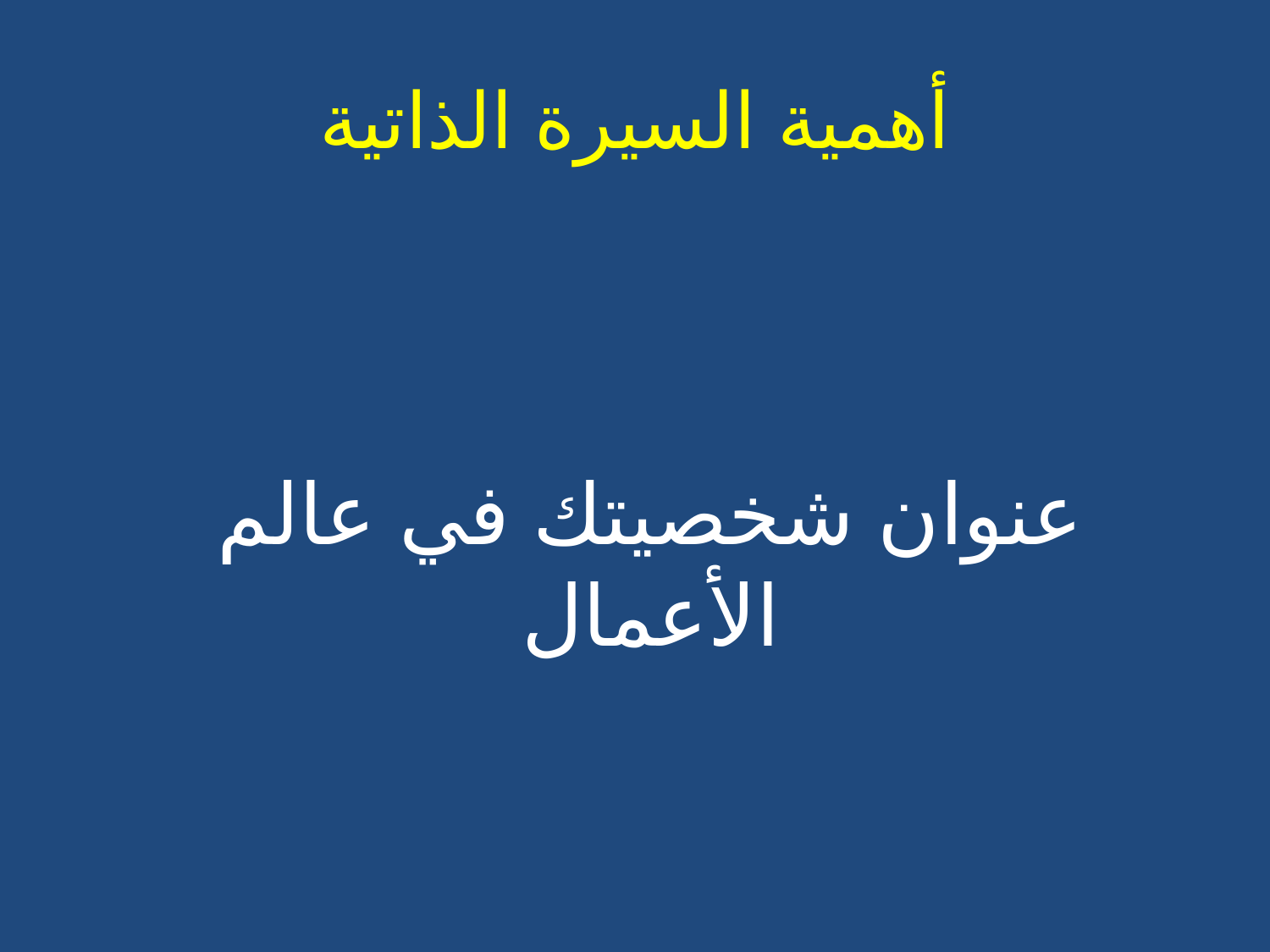

# أهمية السيرة الذاتية

عنوان شخصيتك في عالم الأعمال